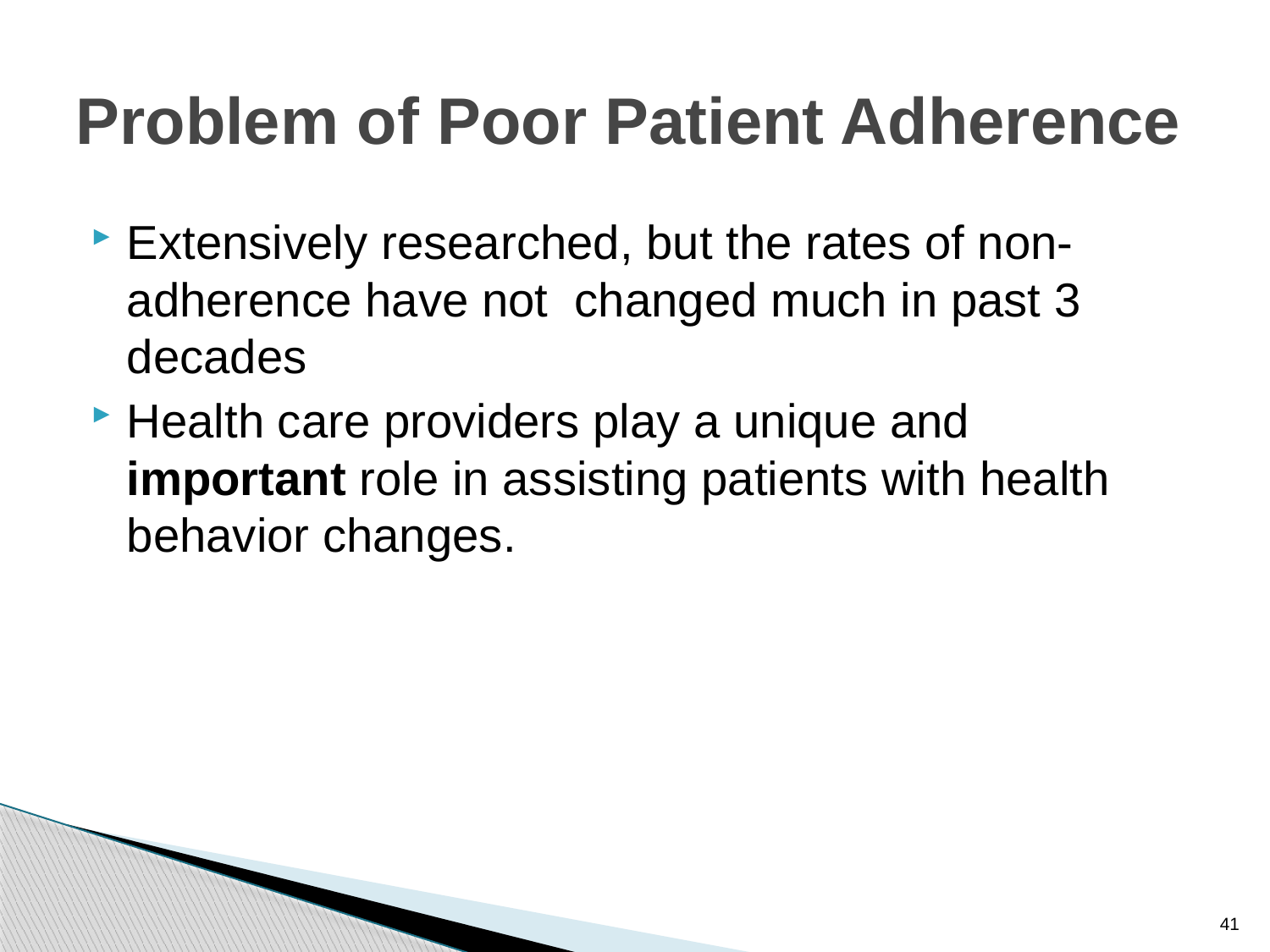

# Problem of Poor Patient Adherence
Extensively researched, but the rates of non-adherence have not  changed much in past 3 decades
Health care providers play a unique and important role in assisting patients with health behavior changes.
41